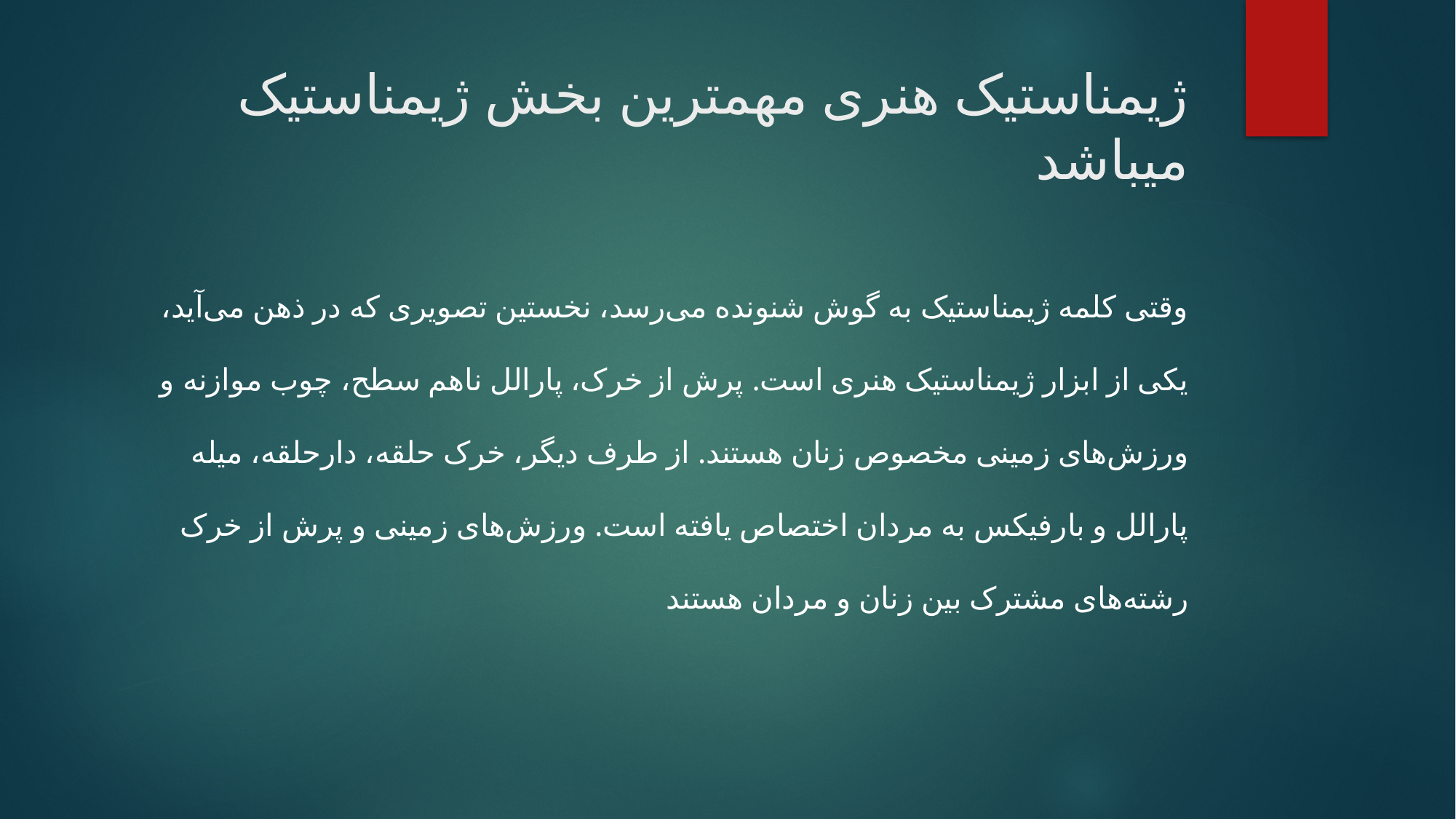

# ژیمناستیک هنری مهمترین بخش ژیمناستیک میباشد
وقتی کلمه ژیمناستیک به گوش شنونده می‌رسد، نخستین تصویری که در ذهن می‌آید، یکی از ابزار ژیمناستیک هنری است. پرش از خرک، پارالل ناهم سطح، چوب موازنه و ورزش‌های زمینی مخصوص زنان هستند. از طرف دیگر، خرک حلقه، دارحلقه، میله پارالل و بارفیکس به مردان اختصاص یافته است. ورزش‌های زمینی و پرش از خرک رشته‌های مشترک بین زنان و مردان هستند